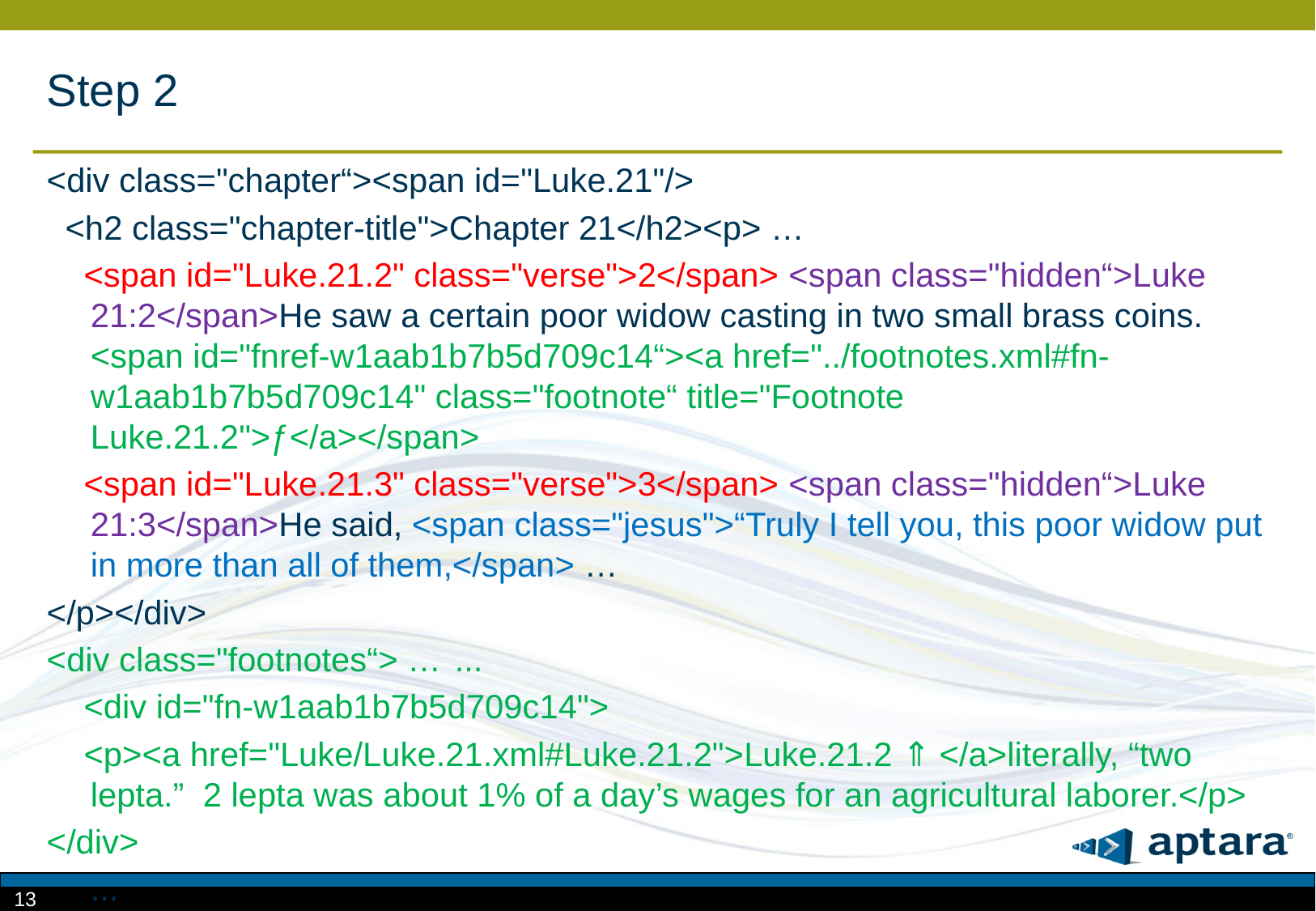

# Step 2
<div class="chapter“><span id="Luke.21"/>
  <h2 class="chapter-title">Chapter 21</h2><p> …
    <span id="Luke.21.2" class="verse">2</span> <span class="hidden“>Luke 21:2</span>He saw a certain poor widow casting in two small brass coins. <span id="fnref-w1aab1b7b5d709c14“><a href="../footnotes.xml#fn-w1aab1b7b5d709c14" class="footnote“ title="Footnote Luke.21.2">ƒ</a></span>
    <span id="Luke.21.3" class="verse">3</span> <span class="hidden“>Luke 21:3</span>He said, <span class="jesus">“Truly I tell you, this poor widow put in more than all of them,</span> …
</p></div>
<div class="footnotes“> …	...
    <div id="fn-w1aab1b7b5d709c14">
    <p><a href="Luke/Luke.21.xml#Luke.21.2">Luke.21.2 ⇑ </a>literally, “two lepta.”  2 lepta was about 1% of a day’s wages for an agricultural laborer.</p>
</div>
	...
</div>

13